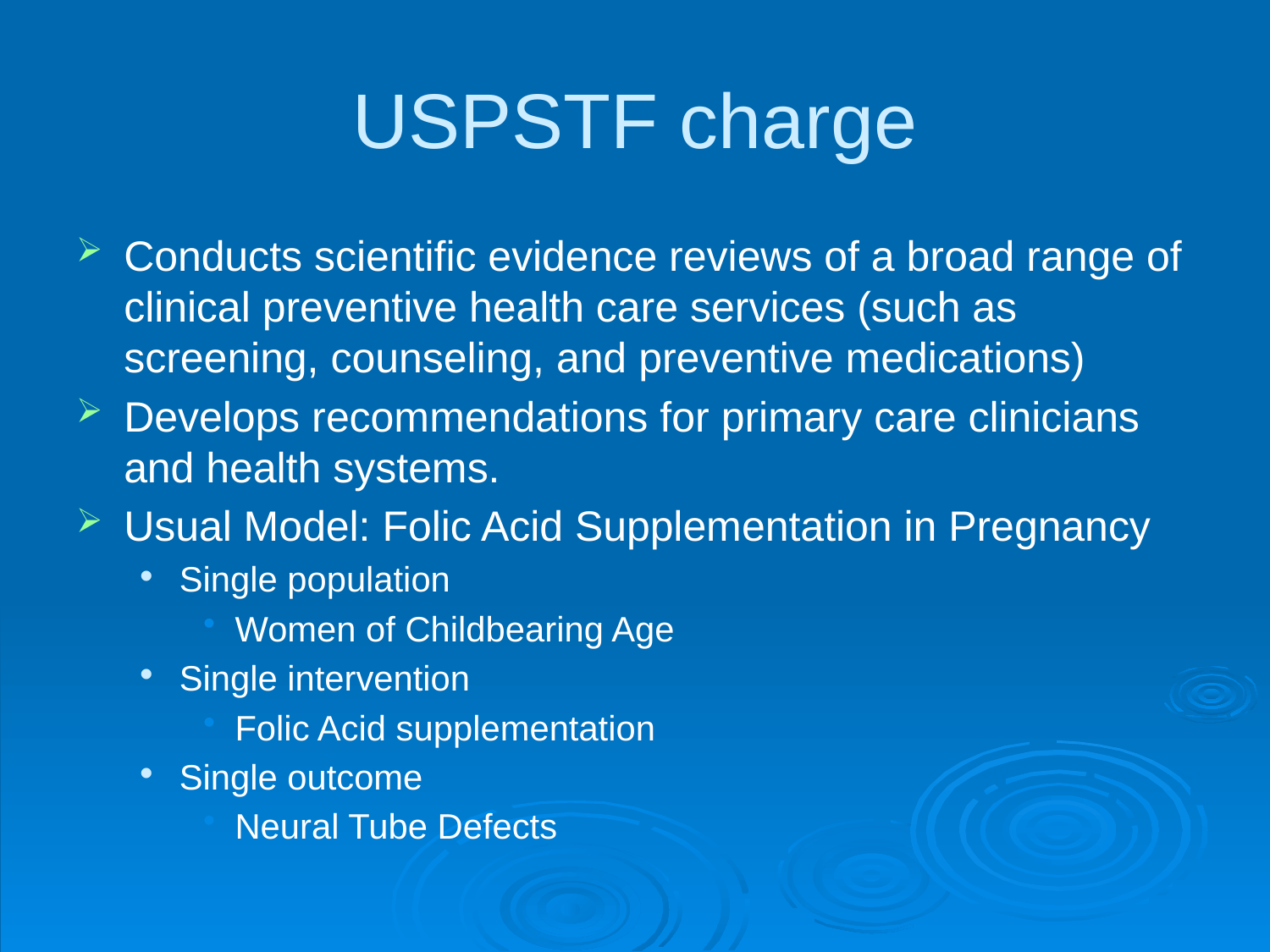

# USPSTF charge
Conducts scientific evidence reviews of a broad range of clinical preventive health care services (such as screening, counseling, and preventive medications)
Develops recommendations for primary care clinicians and health systems.
Usual Model: Folic Acid Supplementation in Pregnancy
Single population
Women of Childbearing Age
Single intervention
Folic Acid supplementation
Single outcome
Neural Tube Defects